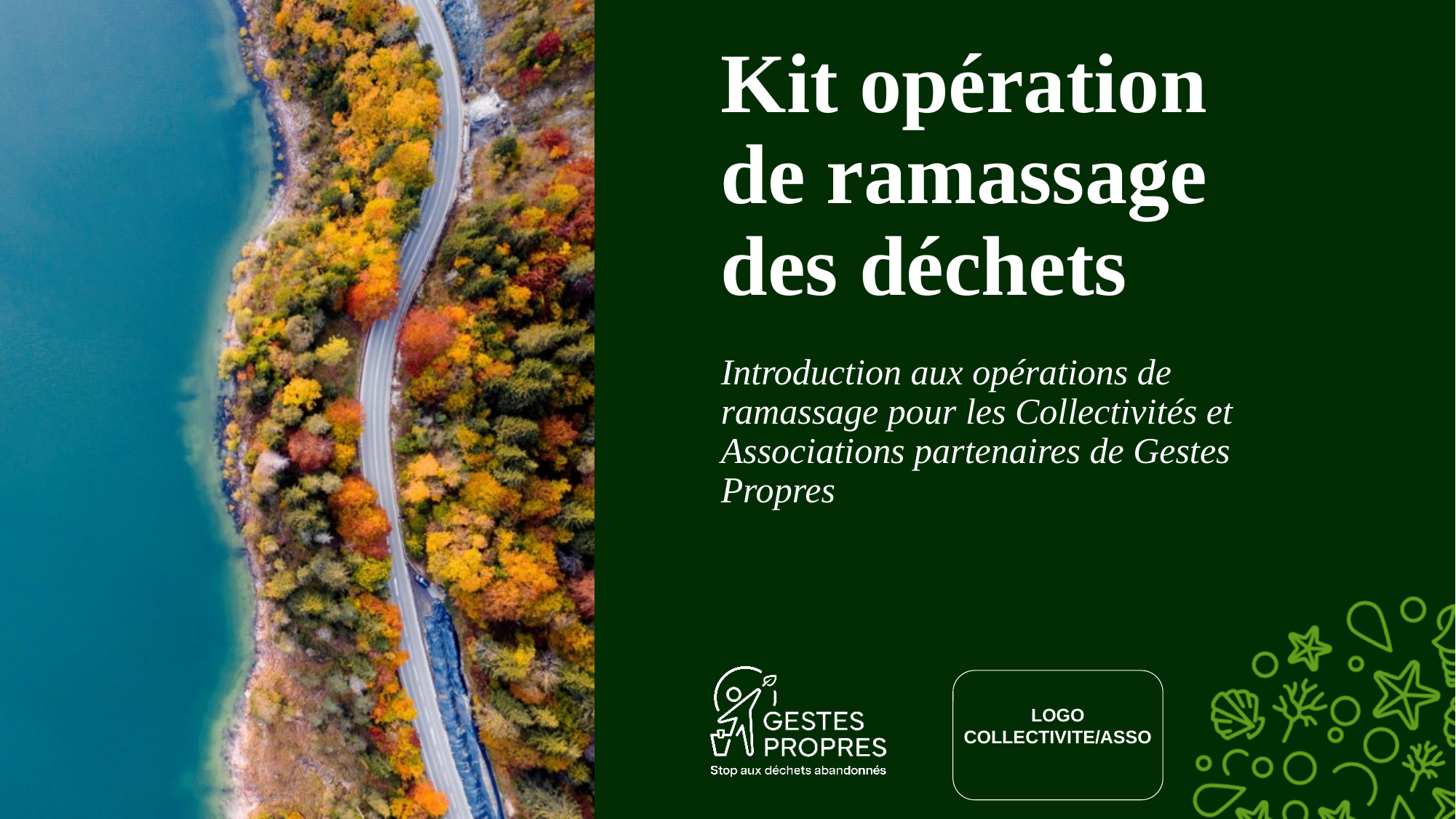

# Kit opération de ramassage des déchets
Introduction aux opérations de ramassage pour les Collectivités et Associations partenaires de Gestes Propres

LOGO COLLECTIVITE/ASSO